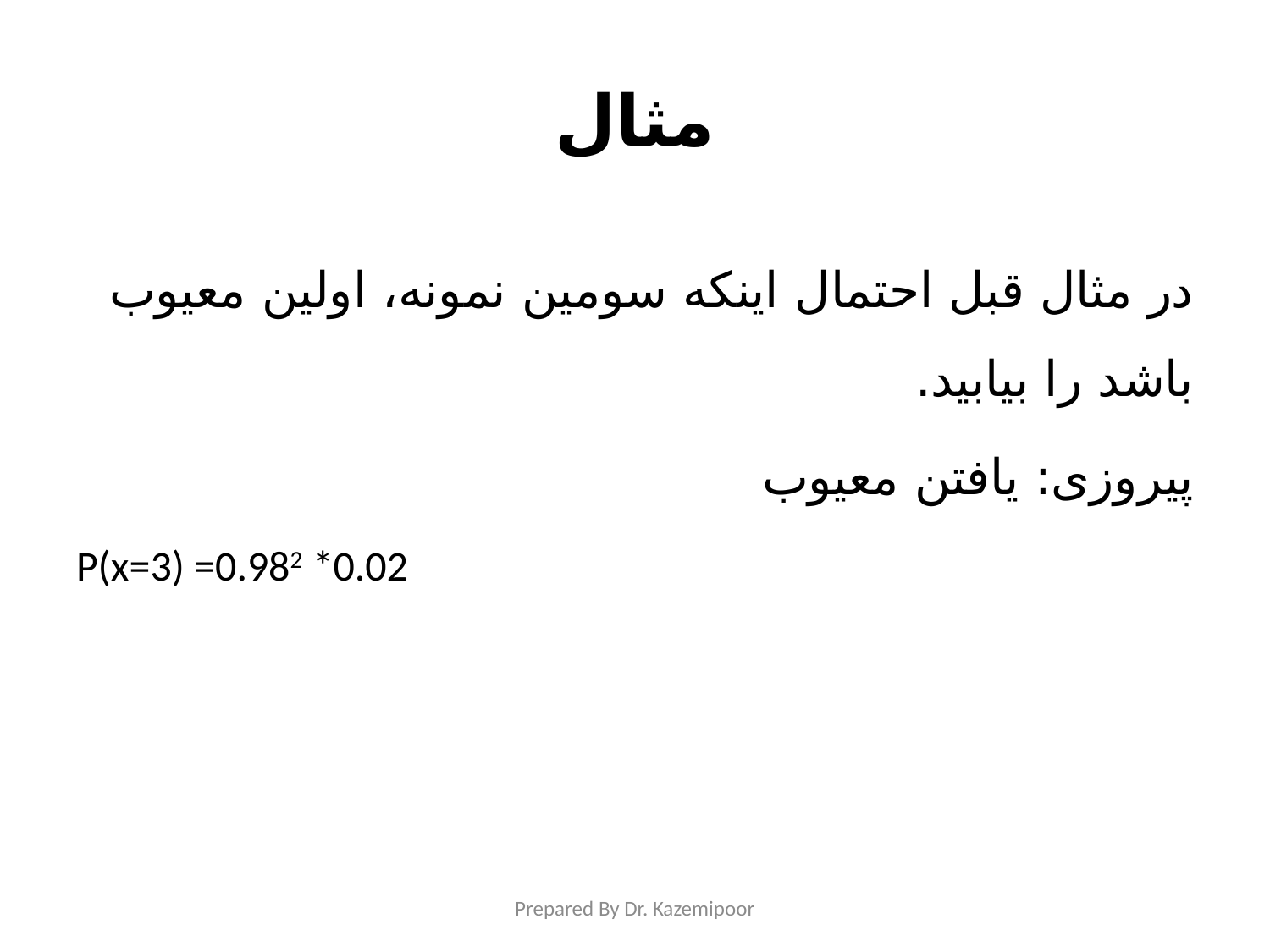

# مثال
در مثال قبل احتمال اینکه سومین نمونه، اولین معیوب باشد را بیابید.
پیروزی: یافتن معیوب
P(x=3) =0.982 *0.02
Prepared By Dr. Kazemipoor